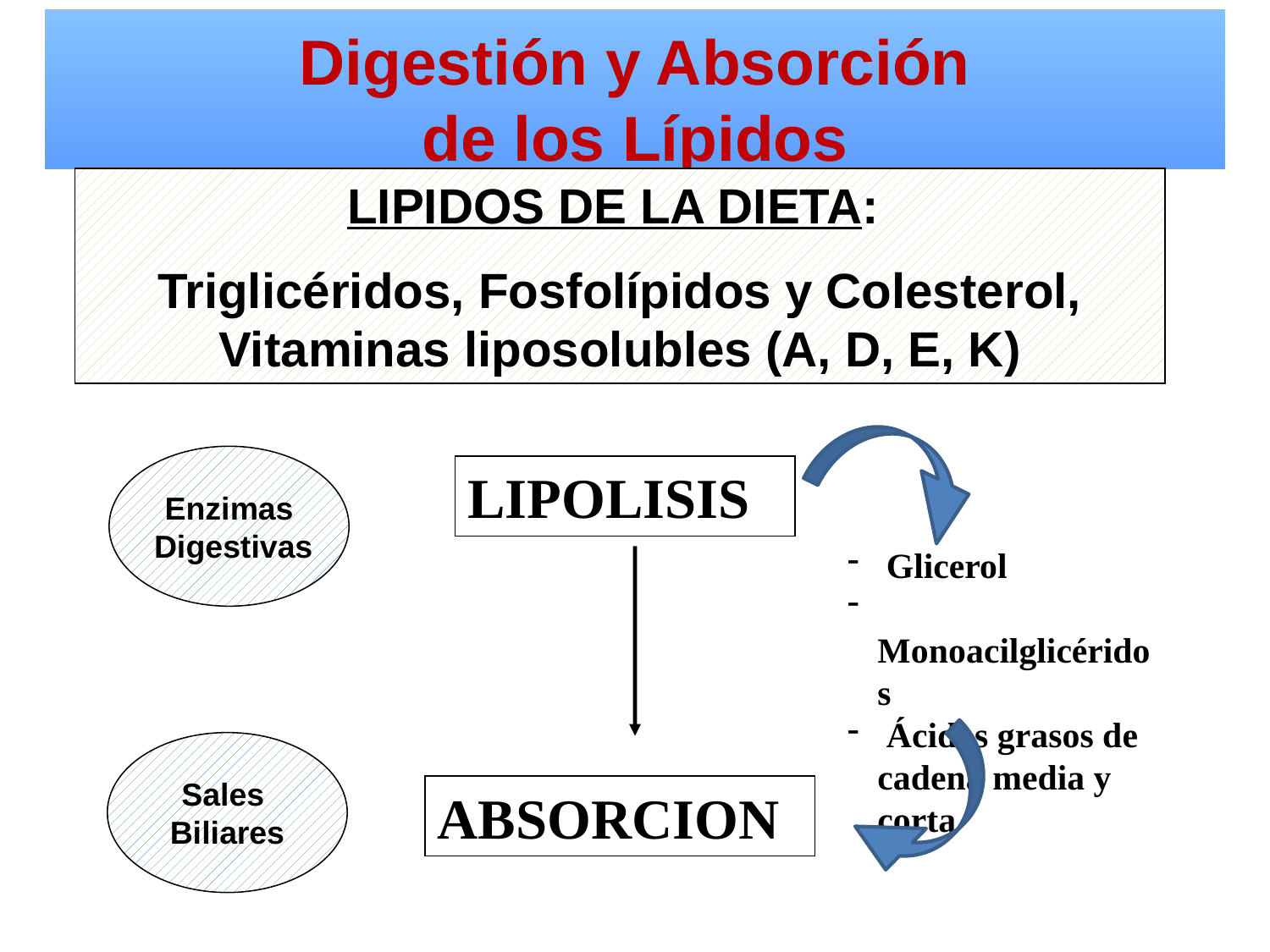

# Digestión y Absorción de los Lípidos
LIPIDOS DE LA DIETA:
Triglicéridos, Fosfolípidos y Colesterol, Vitaminas liposolubles (A, D, E, K)

Enzimas
 Digestivas
LIPOLISIS
 Glicerol
 Monoacilglicéridos
 Ácidos grasos de cadena media y corta

Sales
Biliares

ABSORCION